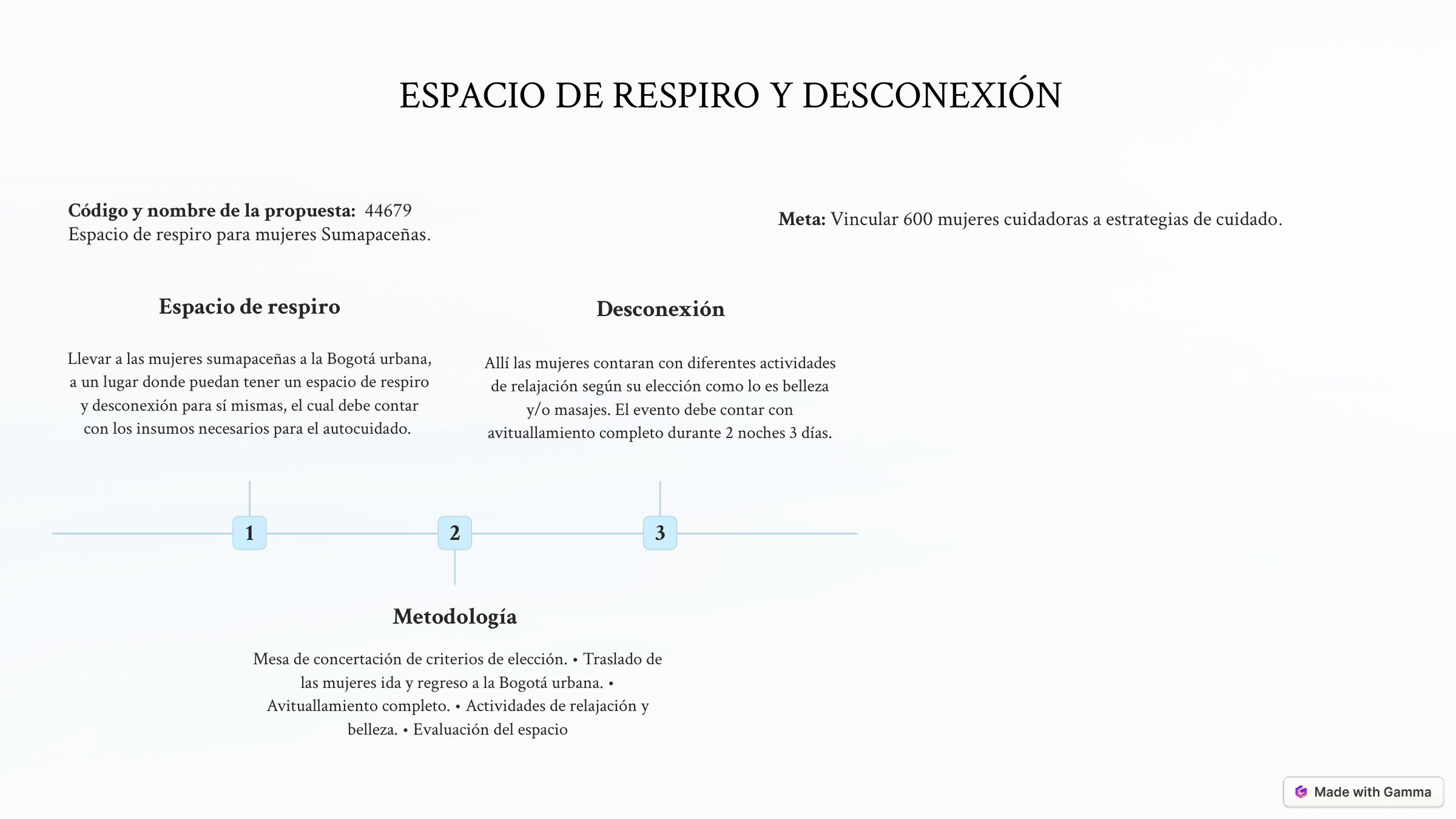

ESPACIO DE RESPIRO Y DESCONEXIÓN
Código y nombre de la propuesta:  44679
Espacio de respiro para mujeres Sumapaceñas.
Meta: Vincular 600 mujeres cuidadoras a estrategias de cuidado.
Espacio de respiro
Desconexión
Llevar a las mujeres sumapaceñas a la Bogotá urbana, a un lugar donde puedan tener un espacio de respiro y desconexión para sí mismas, el cual debe contar con los insumos necesarios para el autocuidado.
Allí las mujeres contaran con diferentes actividades de relajación según su elección como lo es belleza y/o masajes. El evento debe contar con avituallamiento completo durante 2 noches 3 días.

1
2
3

Metodología
Mesa de concertación de criterios de elección. • Traslado de las mujeres ida y regreso a la Bogotá urbana. • Avituallamiento completo. • Actividades de relajación y belleza. • Evaluación del espacio